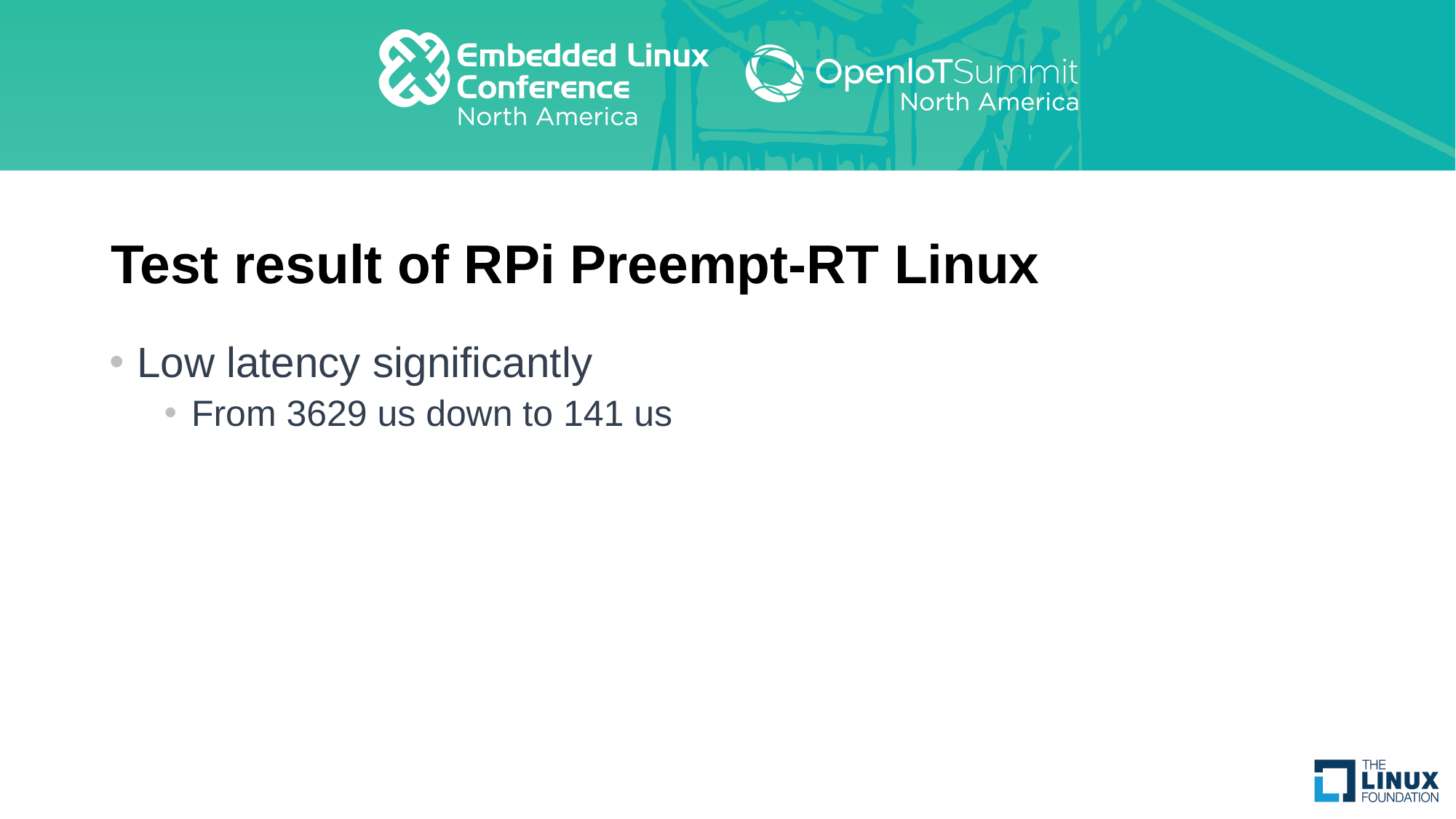

# Test result of RPi Preempt-RT Linux
Low latency significantly
From 3629 us down to 141 us